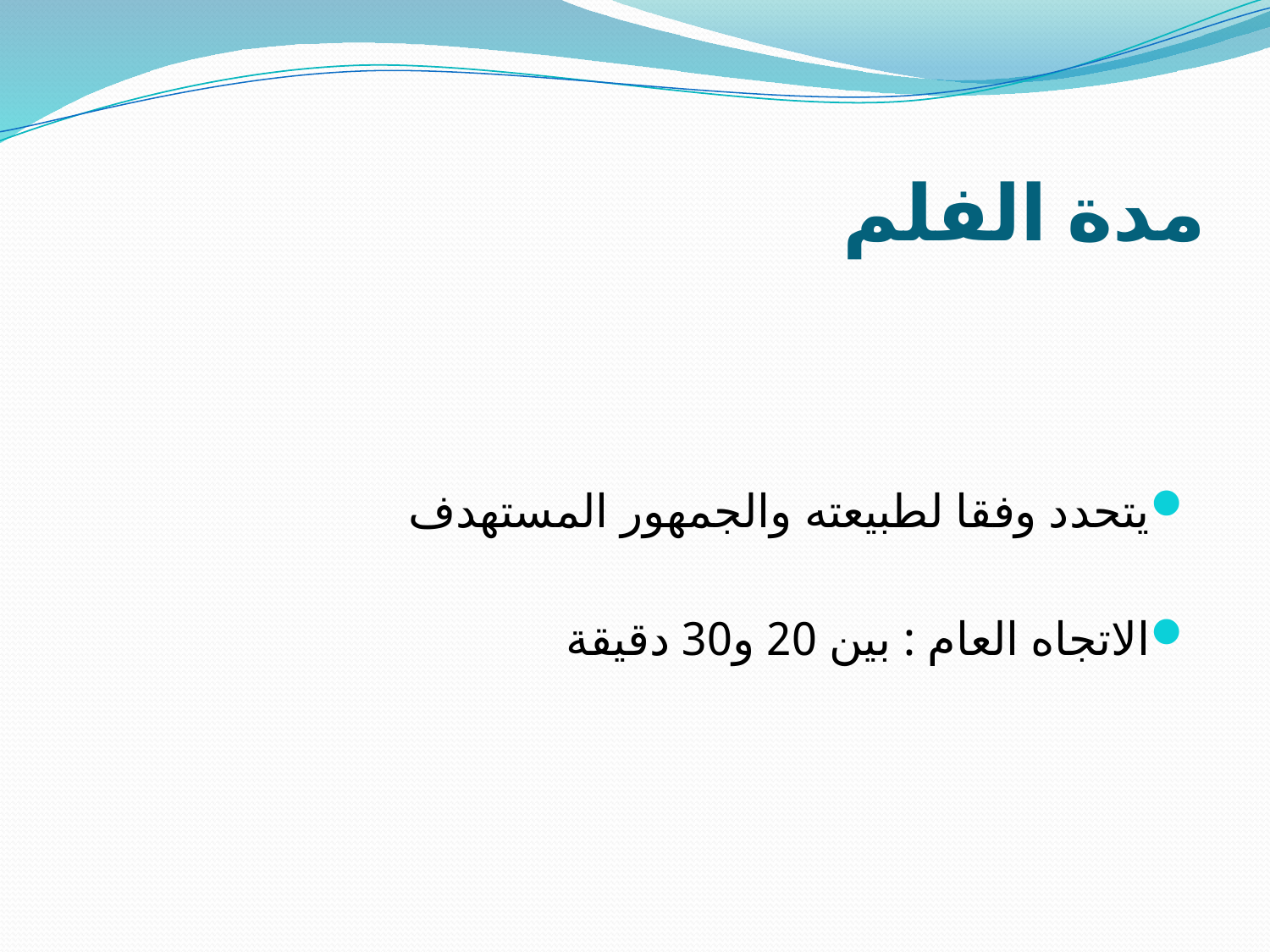

# مدة الفلم
يتحدد وفقا لطبيعته والجمهور المستهدف

الاتجاه العام : بين 20 و30 دقيقة